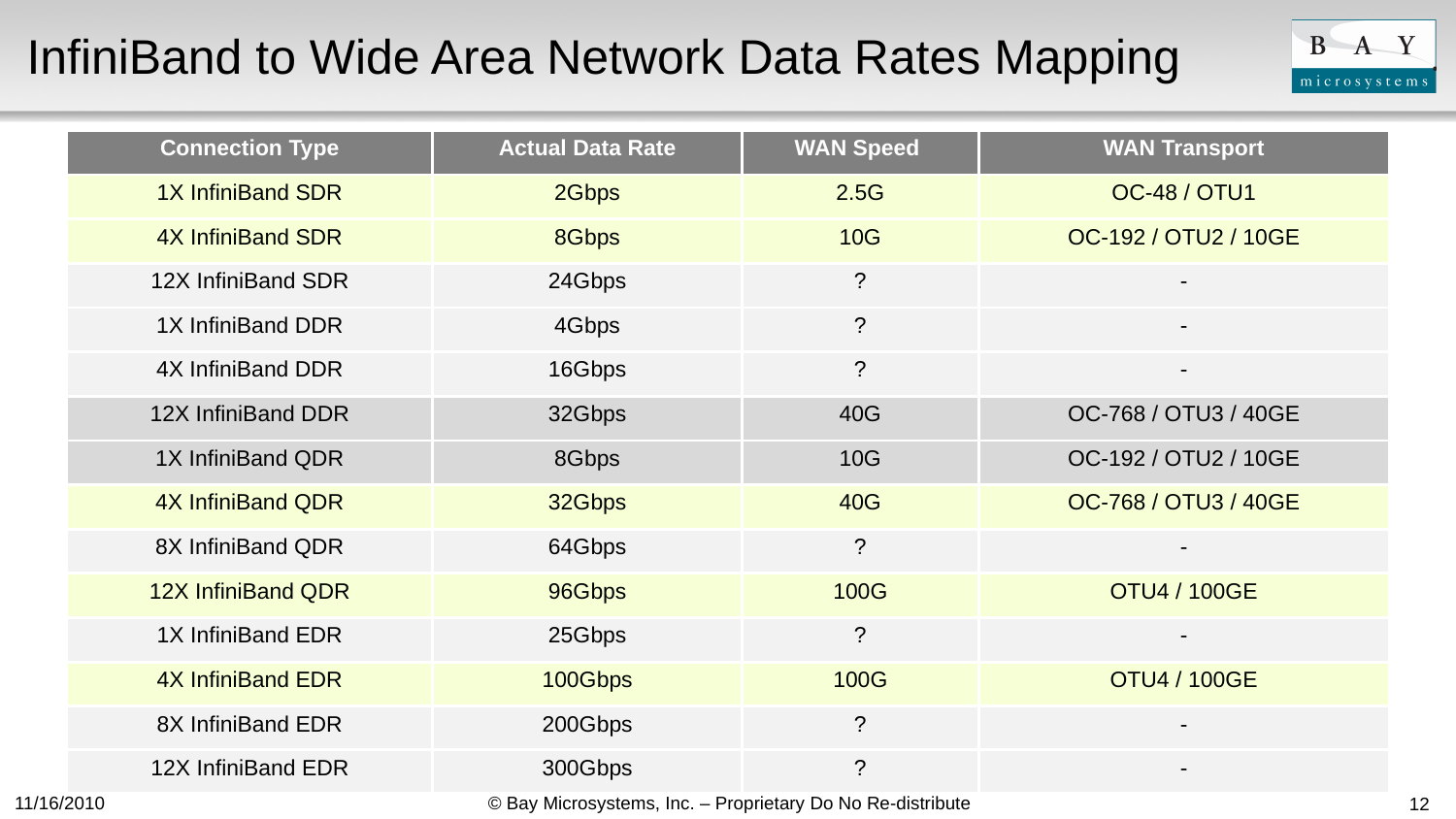

# InfiniBand to Wide Area Network Data Rates Mapping
| Connection Type | Actual Data Rate | WAN Speed | WAN Transport |
| --- | --- | --- | --- |
| 1X InfiniBand SDR | 2Gbps | 2.5G | OC-48 / OTU1 |
| 4X InfiniBand SDR | 8Gbps | 10G | OC-192 / OTU2 / 10GE |
| 12X InfiniBand SDR | 24Gbps | ? | - |
| 1X InfiniBand DDR | 4Gbps | ? | - |
| 4X InfiniBand DDR | 16Gbps | ? | - |
| 12X InfiniBand DDR | 32Gbps | 40G | OC-768 / OTU3 / 40GE |
| 1X InfiniBand QDR | 8Gbps | 10G | OC-192 / OTU2 / 10GE |
| 4X InfiniBand QDR | 32Gbps | 40G | OC-768 / OTU3 / 40GE |
| 8X InfiniBand QDR | 64Gbps | ? | - |
| 12X InfiniBand QDR | 96Gbps | 100G | OTU4 / 100GE |
| 1X InfiniBand EDR | 25Gbps | ? | - |
| 4X InfiniBand EDR | 100Gbps | 100G | OTU4 / 100GE |
| 8X InfiniBand EDR | 200Gbps | ? | - |
| 12X InfiniBand EDR | 300Gbps | ? | - |